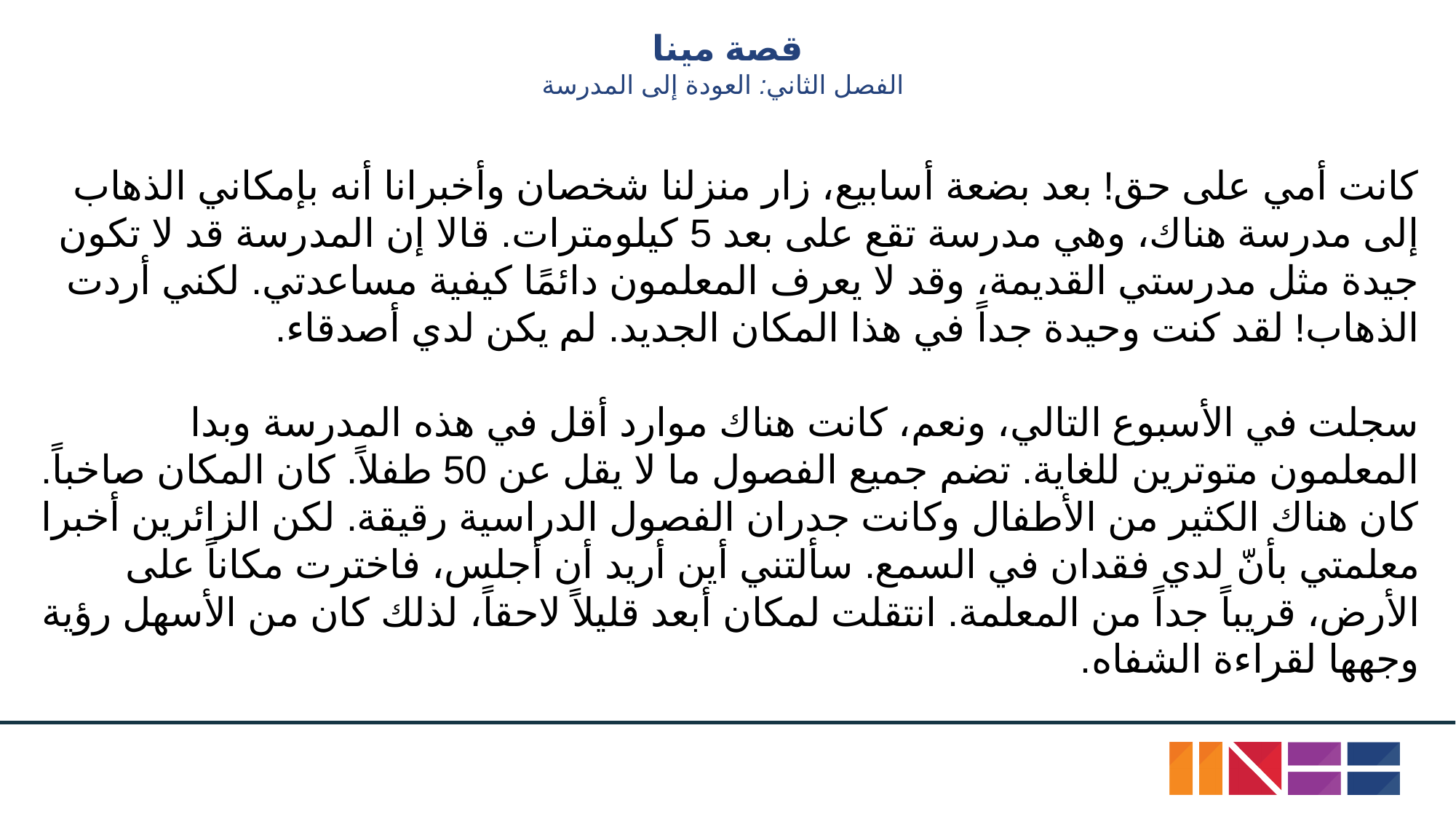

# قصة مينا
الفصل الثاني: العودة إلى المدرسة
كانت أمي على حق! بعد بضعة أسابيع، زار منزلنا شخصان وأخبرانا أنه بإمكاني الذهاب إلى مدرسة هناك، وهي مدرسة تقع على بعد 5 كيلومترات. قالا إن المدرسة قد لا تكون جيدة مثل مدرستي القديمة، وقد لا يعرف المعلمون دائمًا كيفية مساعدتي. لكني أردت الذهاب! لقد كنت وحيدة جداً في هذا المكان الجديد. لم يكن لدي أصدقاء.

سجلت في الأسبوع التالي، ونعم، كانت هناك موارد أقل في هذه المدرسة وبدا المعلمون متوترين للغاية. تضم جميع الفصول ما لا يقل عن 50 طفلاً. كان المكان صاخباً. كان هناك الكثير من الأطفال وكانت جدران الفصول الدراسية رقيقة. لكن الزائرين أخبرا معلمتي بأنّ لدي فقدان في السمع. سألتني أين أريد أن أجلس، فاخترت مكاناً على الأرض، قريباً جداً من المعلمة. انتقلت لمكان أبعد قليلاً لاحقاً، لذلك كان من الأسهل رؤية وجهها لقراءة الشفاه.